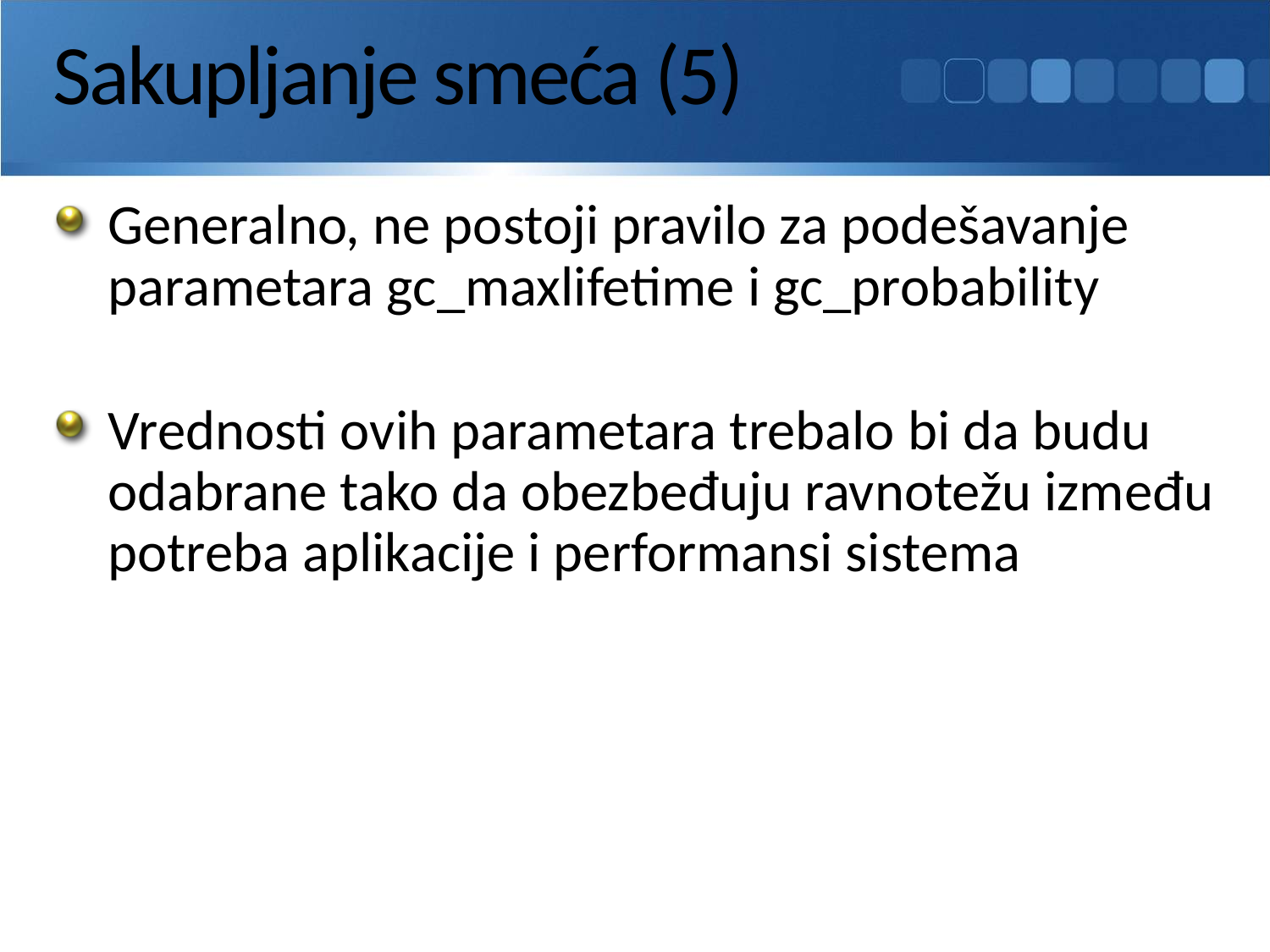

# Sakupljanje smeća (5)
Generalno, ne postoji pravilo za podešavanje parametara gc_maxlifetime i gc_probability

Vrednosti ovih parametara trebalo bi da budu odabrane tako da obezbeđuju ravnotežu između potreba aplikacije i performansi sistema